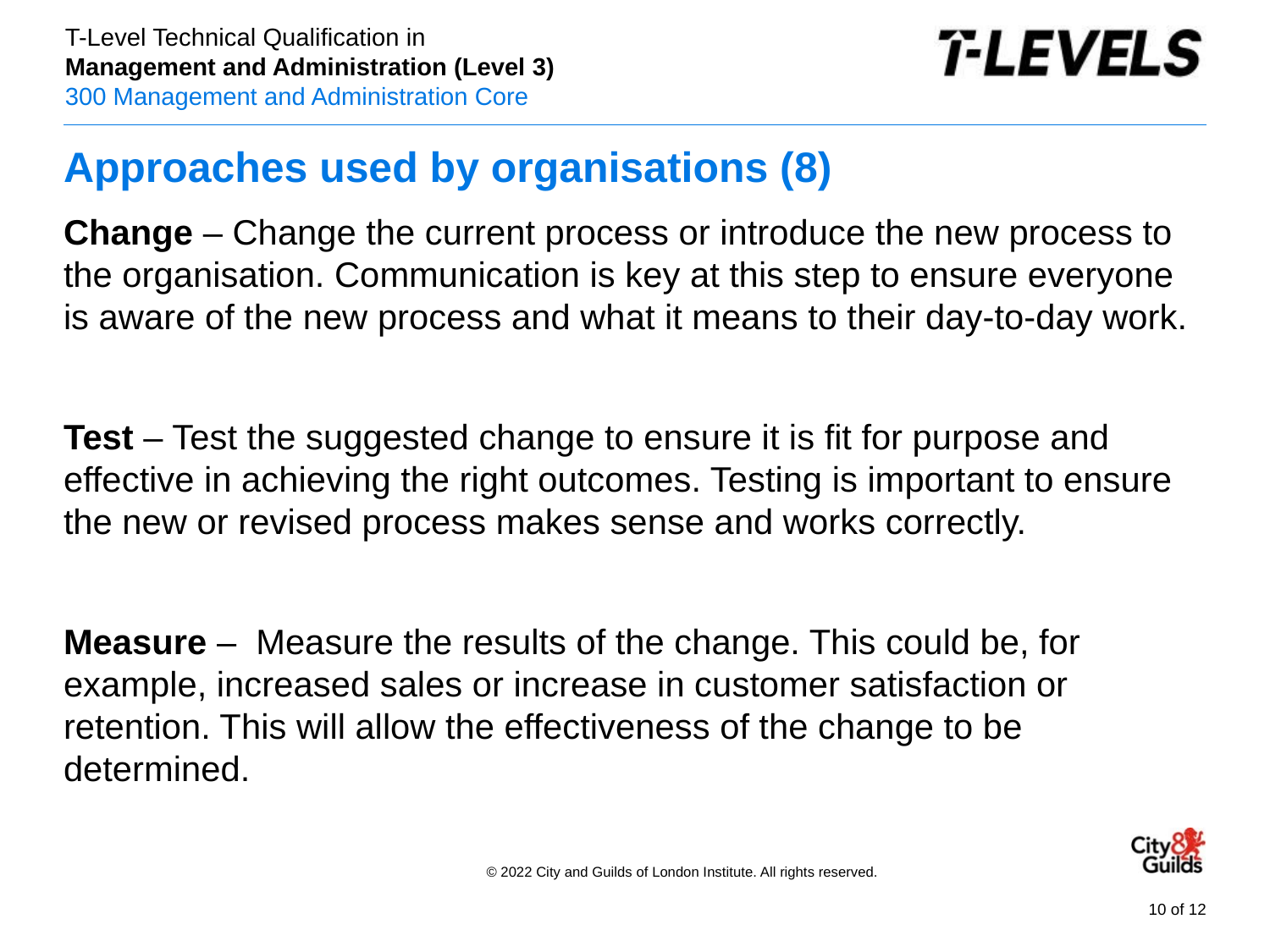

# Approaches used by organisations (8)
Change – Change the current process or introduce the new process to the organisation. Communication is key at this step to ensure everyone is aware of the new process and what it means to their day-to-day work.

Test – Test the suggested change to ensure it is fit for purpose and effective in achieving the right outcomes. Testing is important to ensure the new or revised process makes sense and works correctly.

Measure –  Measure the results of the change. This could be, for example, increased sales or increase in customer satisfaction or retention. This will allow the effectiveness of the change to be determined.